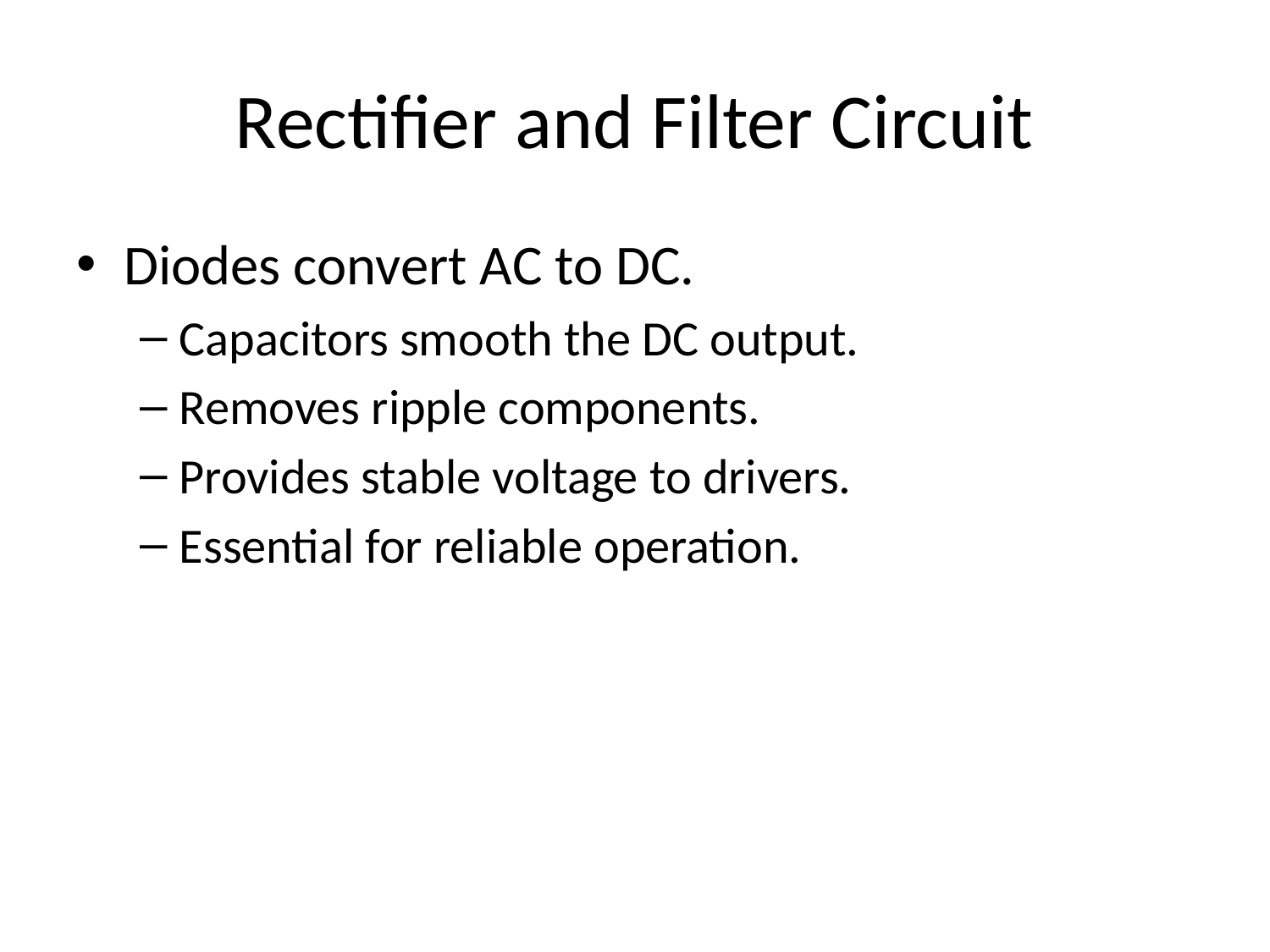

# Rectifier and Filter Circuit
Diodes convert AC to DC.
Capacitors smooth the DC output.
Removes ripple components.
Provides stable voltage to drivers.
Essential for reliable operation.